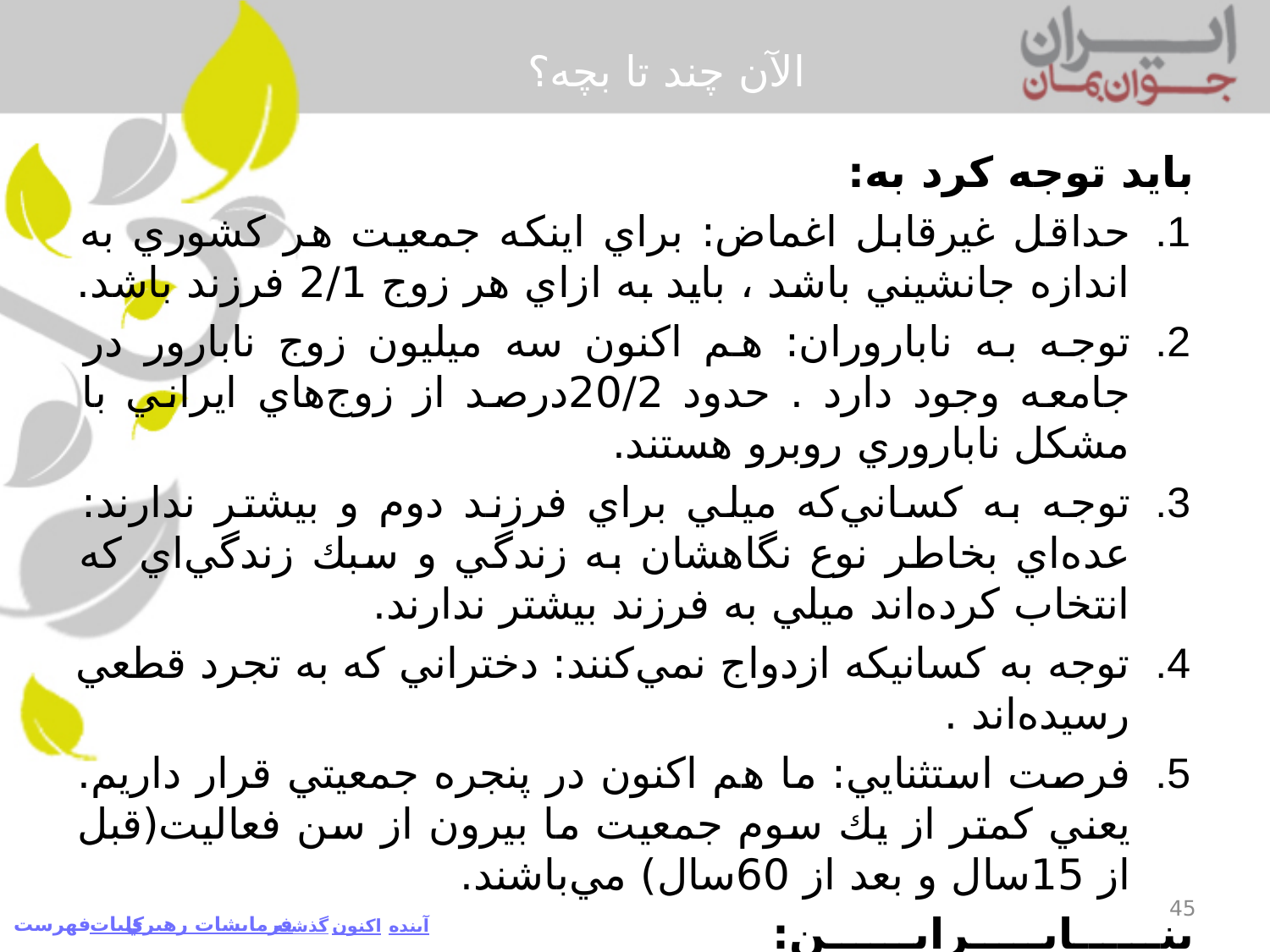

# الآن چند تا بچه؟
بايد توجه كرد به:
حداقل غيرقابل اغماض: براي اينكه جمعيت هر كشوري به اندازه جانشيني باشد ، بايد به ازاي هر زوج 2/1 فرزند باشد.
توجه به ناباروران: هم اكنون سه ميليون زوج نابارور در جامعه وجود دارد . حدود 20/2درصد از زوج‌هاي ايراني با مشكل ناباروري روبرو هستند.
توجه به كساني‌كه ميلي براي فرزند دوم و بيشتر ندارند: عده‌اي بخاطر نوع نگاهشان به زندگي و سبك زندگي‌اي كه انتخاب كرده‌اند ميلي به فرزند بيشتر ندارند.
توجه به كسانيكه ازدواج نمي‌كنند: دختراني كه به تجرد قطعي رسيده‌اند .
فرصت استثنايي: ما هم اكنون در پنجره جمعيتي قرار داريم. يعني كمتر از يك سوم جمعيت ما بيرون از سن فعاليت(قبل از 15سال و بعد از 60سال) مي‌باشند.
بنــــــابـــــرايــــــن:
براي جبران كاستي‌هايي كه در مقدمات پنج‌گانه مطرح شد، حداقلي كه مي‌تواند كشور را از اين بحران نجات دهد كمتر از چهار فرزند نيست.
45